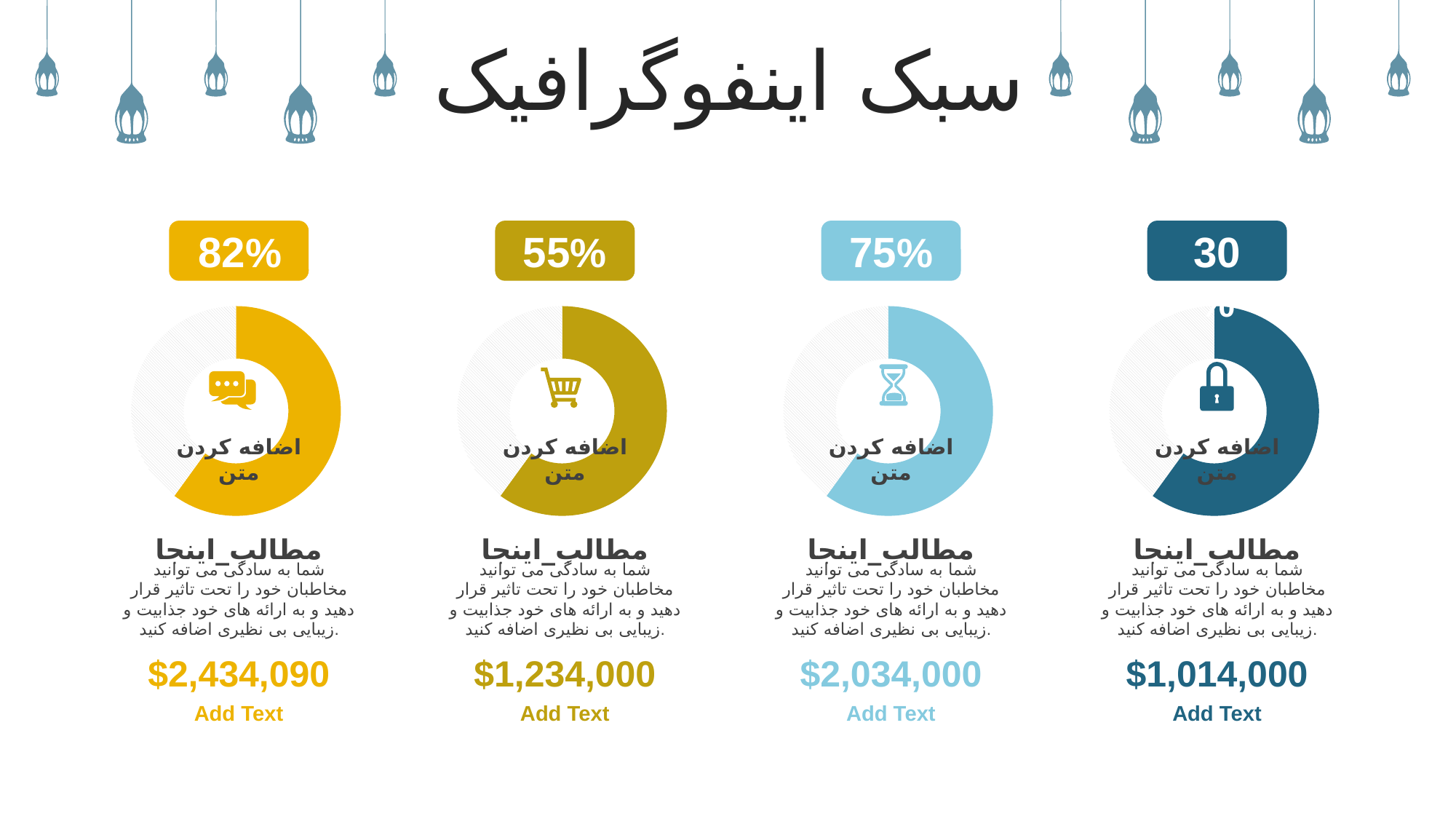

سبک اینفوگرافیک
82%
55%
75%
30%

### Chart

| Category |  |
|---|---|

### Chart

| Category |  |
|---|---|

### Chart

| Category |  |
|---|---|

### Chart

| Category |  |
|---|---|

اضافه کردن متن
اضافه کردن متن
اضافه کردن متن
اضافه کردن متن
مطالب_اینجا
شما به سادگی می توانید مخاطبان خود را تحت تاثیر قرار دهید و به ارائه های خود جذابیت و زیبایی بی نظیری اضافه کنید.
مطالب_اینجا
شما به سادگی می توانید مخاطبان خود را تحت تاثیر قرار دهید و به ارائه های خود جذابیت و زیبایی بی نظیری اضافه کنید.
مطالب_اینجا
شما به سادگی می توانید مخاطبان خود را تحت تاثیر قرار دهید و به ارائه های خود جذابیت و زیبایی بی نظیری اضافه کنید.
مطالب_اینجا
شما به سادگی می توانید مخاطبان خود را تحت تاثیر قرار دهید و به ارائه های خود جذابیت و زیبایی بی نظیری اضافه کنید.
$2,434,090
$1,234,000
$2,034,000
$1,014,000
Add Text
Add Text
Add Text
Add Text